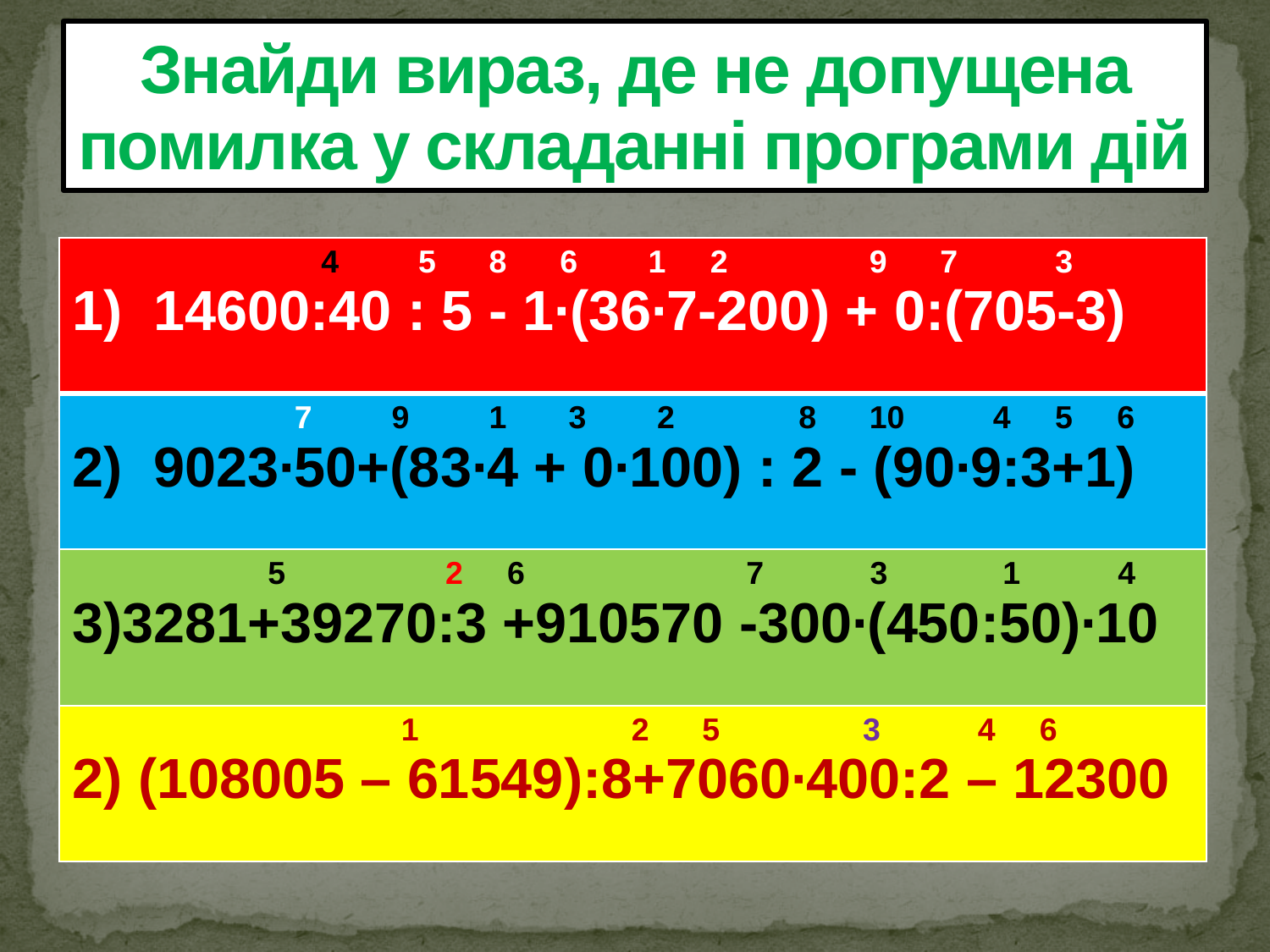

# Знайди вираз, де не допущена помилка у складанні програми дій
| 4 5 8 6 1 2 9 7 3 1) 14600:40 : 5 - 1∙(36∙7-200) + 0:(705-3) |
| --- |
| 7 9 1 3 2 8 10 4 5 6 2) 9023∙50+(83∙4 + 0∙100) : 2 - (90∙9:3+1) |
| 5 2 6 7 3 1 4 3)3281+39270:3 +910570 -300∙(450:50)∙10 |
| 1 2 5 3 4 6 2) (108005 – 61549):8+7060∙400:2 – 12300 |